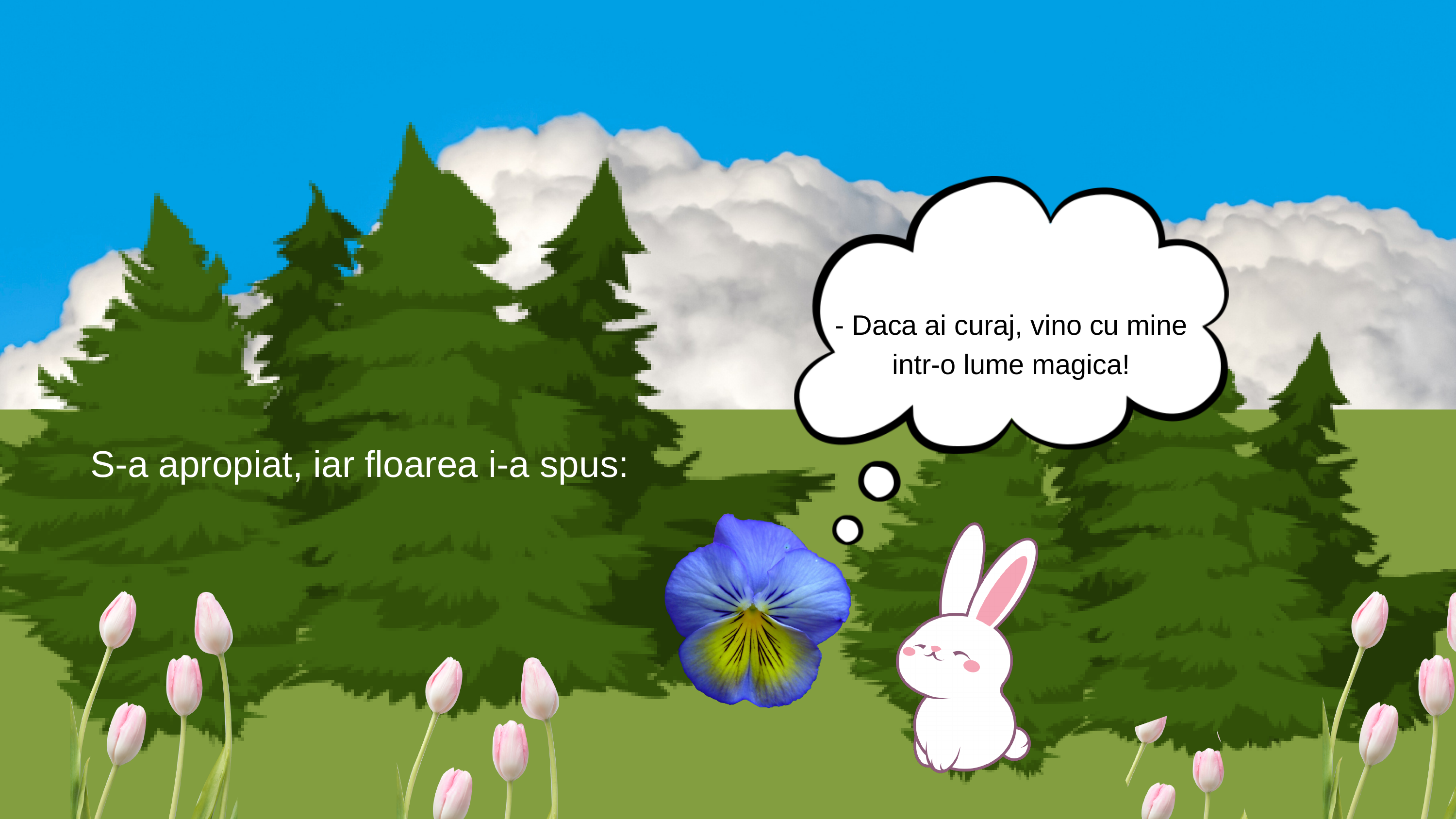

- Daca ai curaj, vino cu mine
intr-o lume magica!

S-a apropiat, iar floarea i-a spus: